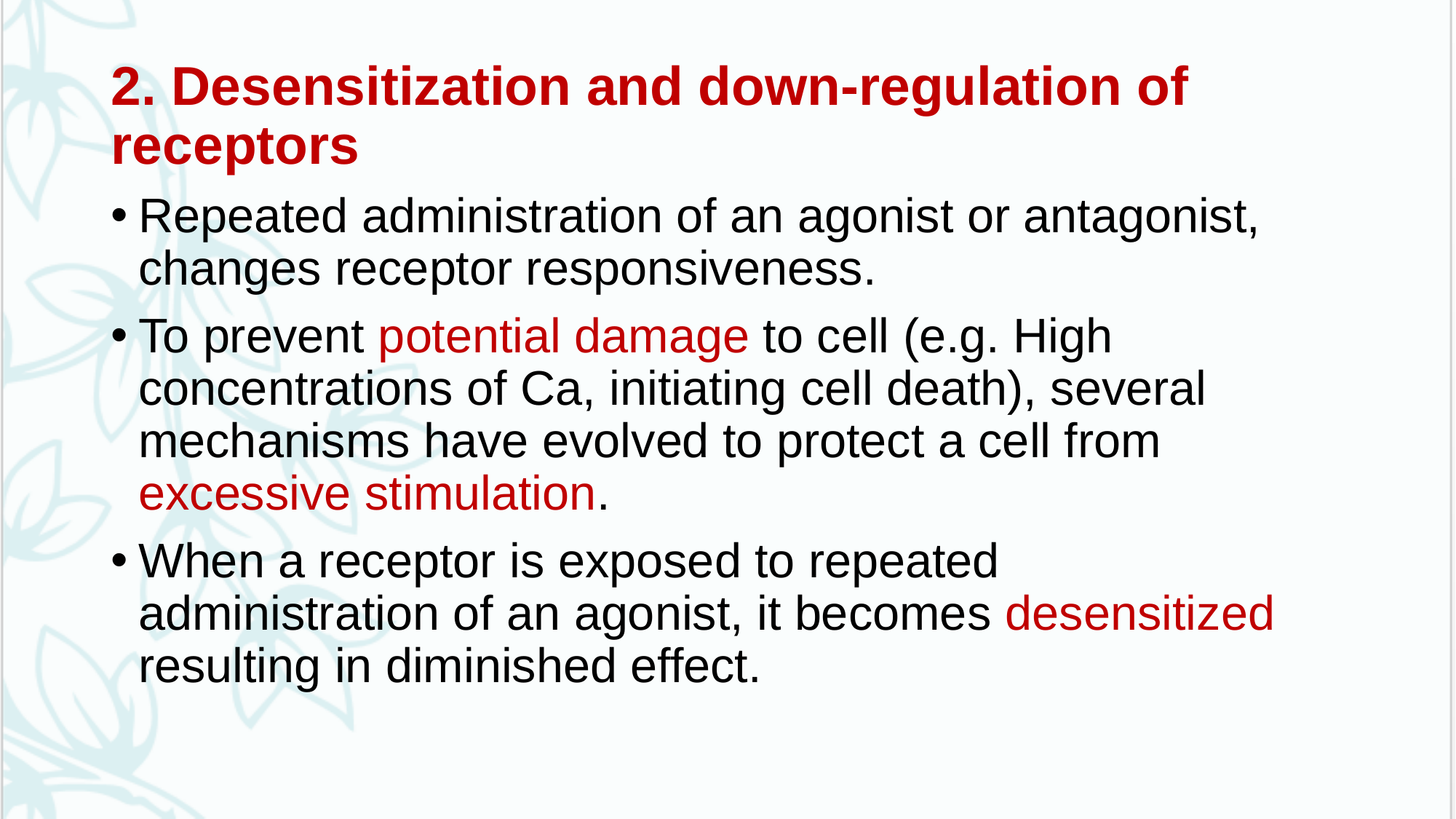

# .
2. Desensitization and down-regulation of receptors
Repeated administration of an agonist or antagonist, changes receptor responsiveness.
To prevent potential damage to cell (e.g. High concentrations of Ca, initiating cell death), several mechanisms have evolved to protect a cell from excessive stimulation.
When a receptor is exposed to repeated administration of an agonist, it becomes desensitized resulting in diminished effect.